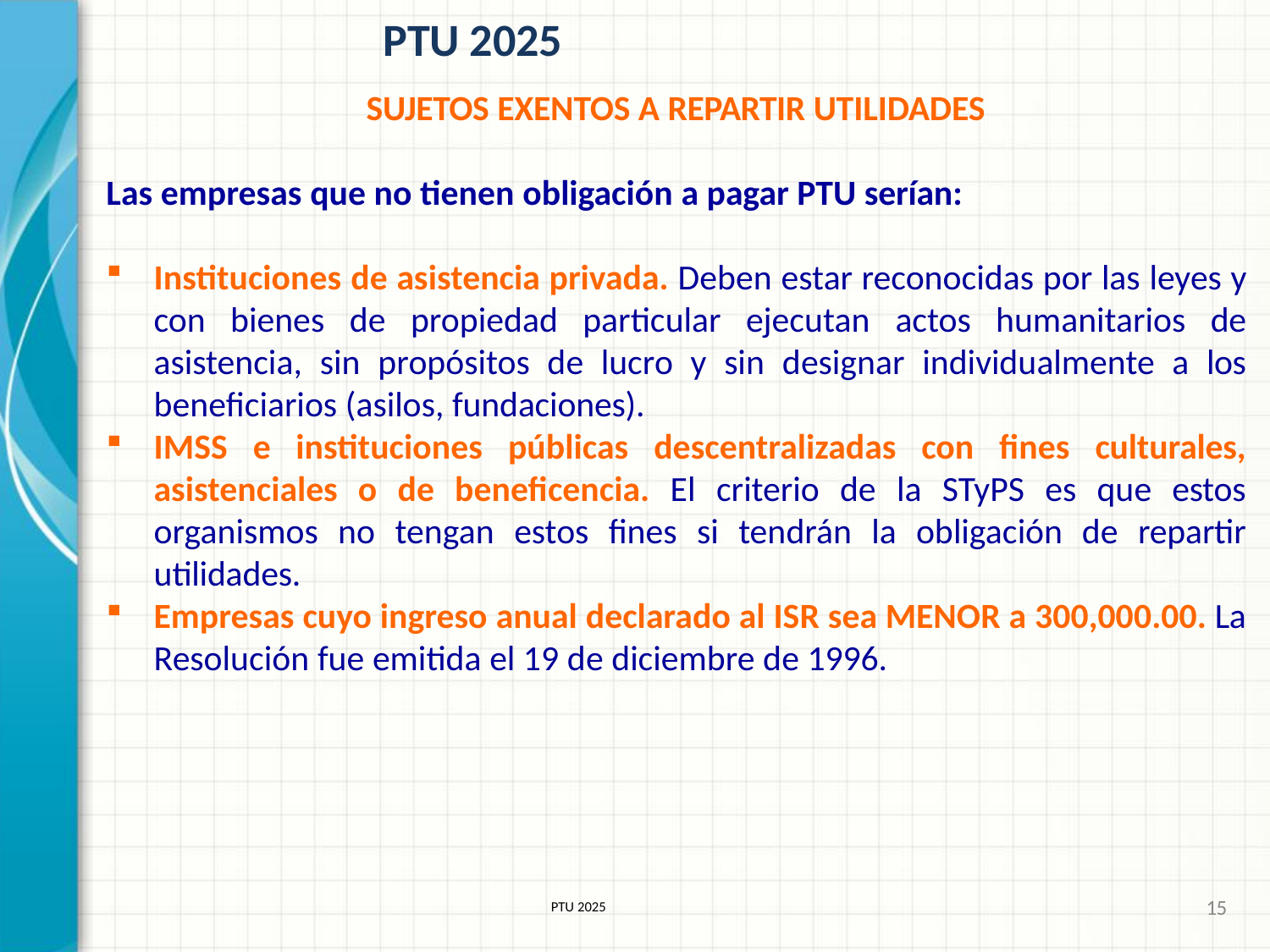

# PTU 2025
SUJETOS EXENTOS A REPARTIR UTILIDADES
Las empresas que no tienen obligación a pagar PTU serían:
Instituciones de asistencia privada. Deben estar reconocidas por las leyes y con  bienes  de  propiedad  particular  ejecutan  actos  humanitarios  de asistencia, sin propósitos de lucro y sin designar individualmente a los beneficiarios (asilos, fundaciones).
IMSS  e  instituciones  públicas  descentralizadas  con  fines  culturales, asistenciales  o  de  beneficencia.  El  criterio  de  la  STyPS  es  que  estos organismos  no  tengan  estos  fines  si  tendrán  la  obligación  de  repartir utilidades.
Empresas cuyo ingreso anual declarado al ISR sea MENOR a 300,000.00. La Resolución fue emitida el 19 de diciembre de 1996.
15
PTU 2025